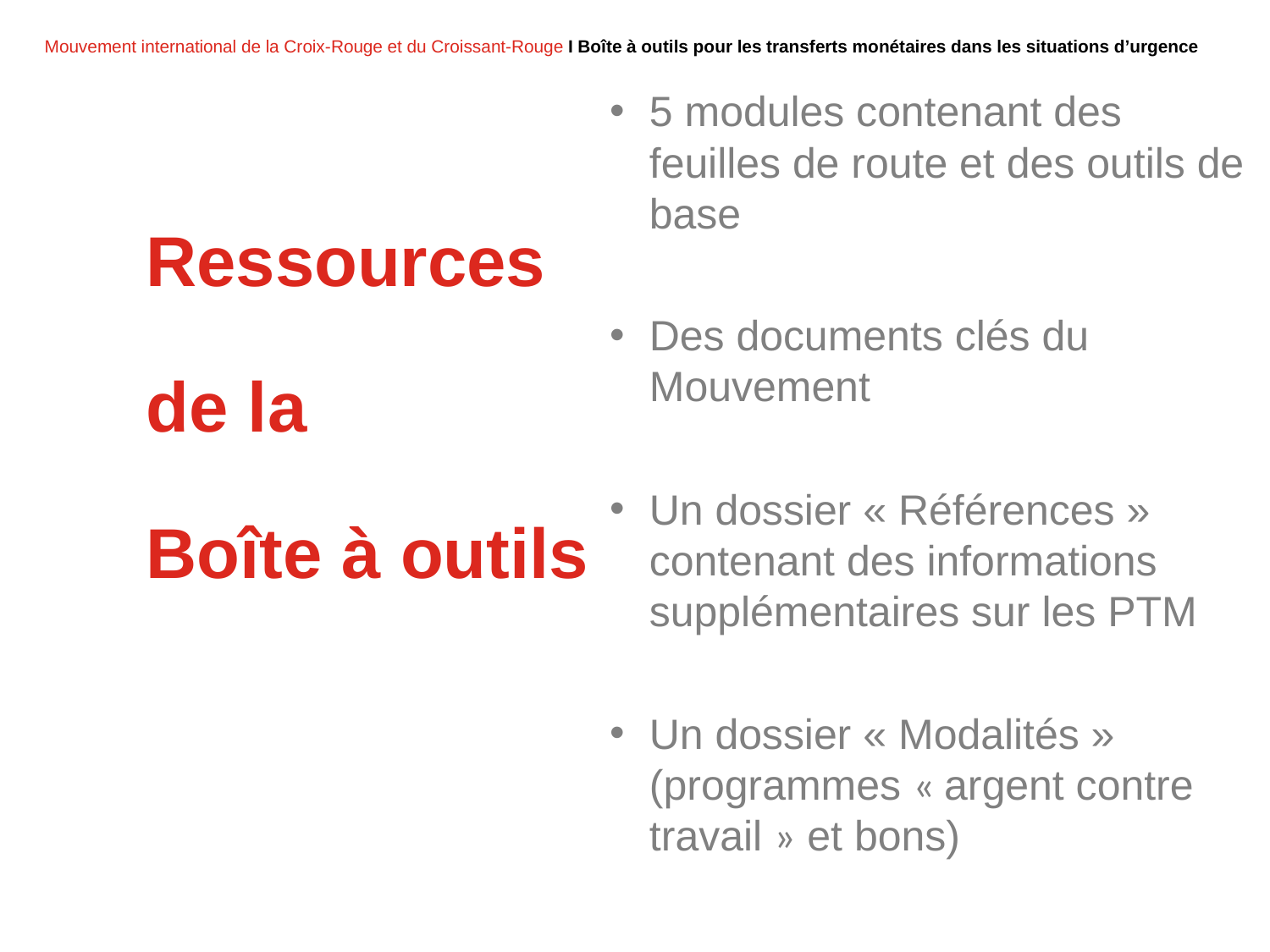

5 modules contenant des feuilles de route et des outils de base
Des documents clés du Mouvement
Un dossier « Références » contenant des informations supplémentaires sur les PTM
Un dossier « Modalités » (programmes « argent contre travail » et bons)

#
Ressources
de la
Boîte à outils